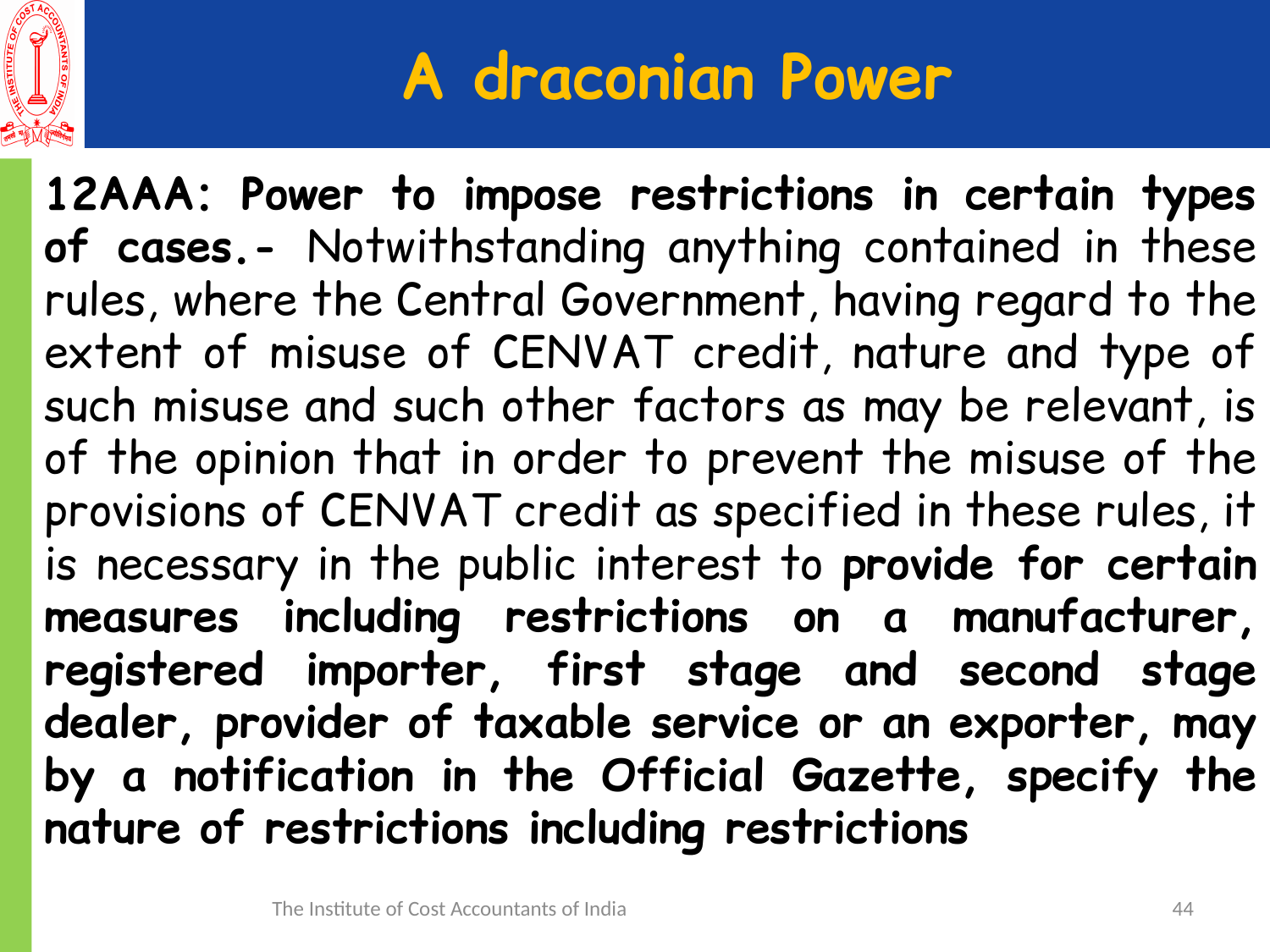

# A draconian Power
12AAA: Power to impose restrictions in certain types of cases.- Notwithstanding anything contained in these rules, where the Central Government, having regard to the extent of misuse of CENVAT credit, nature and type of such misuse and such other factors as may be relevant, is of the opinion that in order to prevent the misuse of the provisions of CENVAT credit as specified in these rules, it is necessary in the public interest to provide for certain measures including restrictions on a manufacturer, registered importer, first stage and second stage dealer, provider of taxable service or an exporter, may by a notification in the Official Gazette, specify the nature of restrictions including restrictions
The Institute of Cost Accountants of India
44